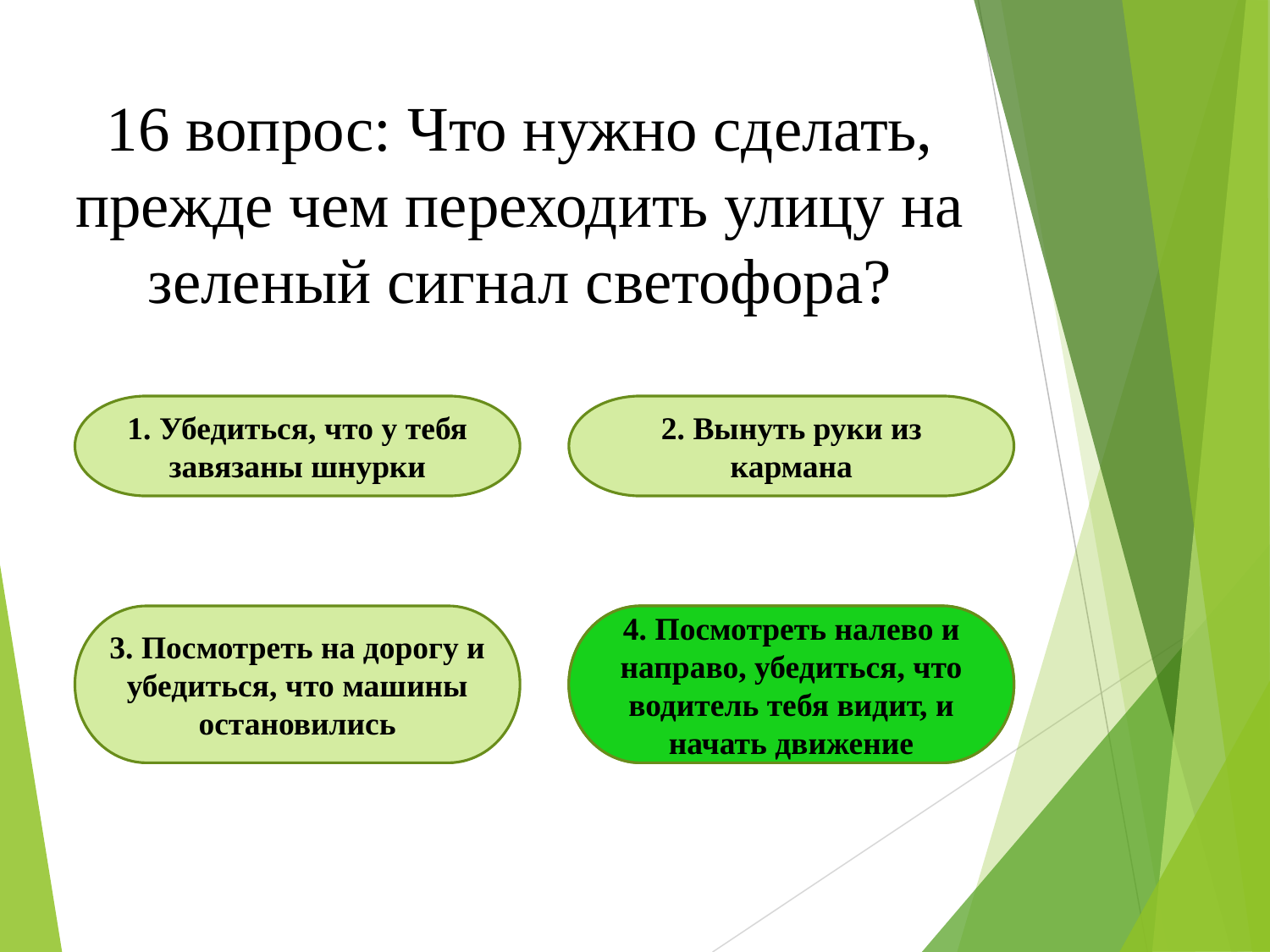

16 вопрос: Что нужно сделать, прежде чем переходить улицу на зеленый сигнал светофора?
1. Убедиться, что у тебя завязаны шнурки
2. Вынуть руки из кармана
3. Посмотреть на дорогу и убедиться, что машины остановились
4. Посмотреть налево и направо, убедиться, что водитель тебя видит, и начать движение
4. Посмотреть налево и направо, убедиться, что водитель тебя видит, и начать движение